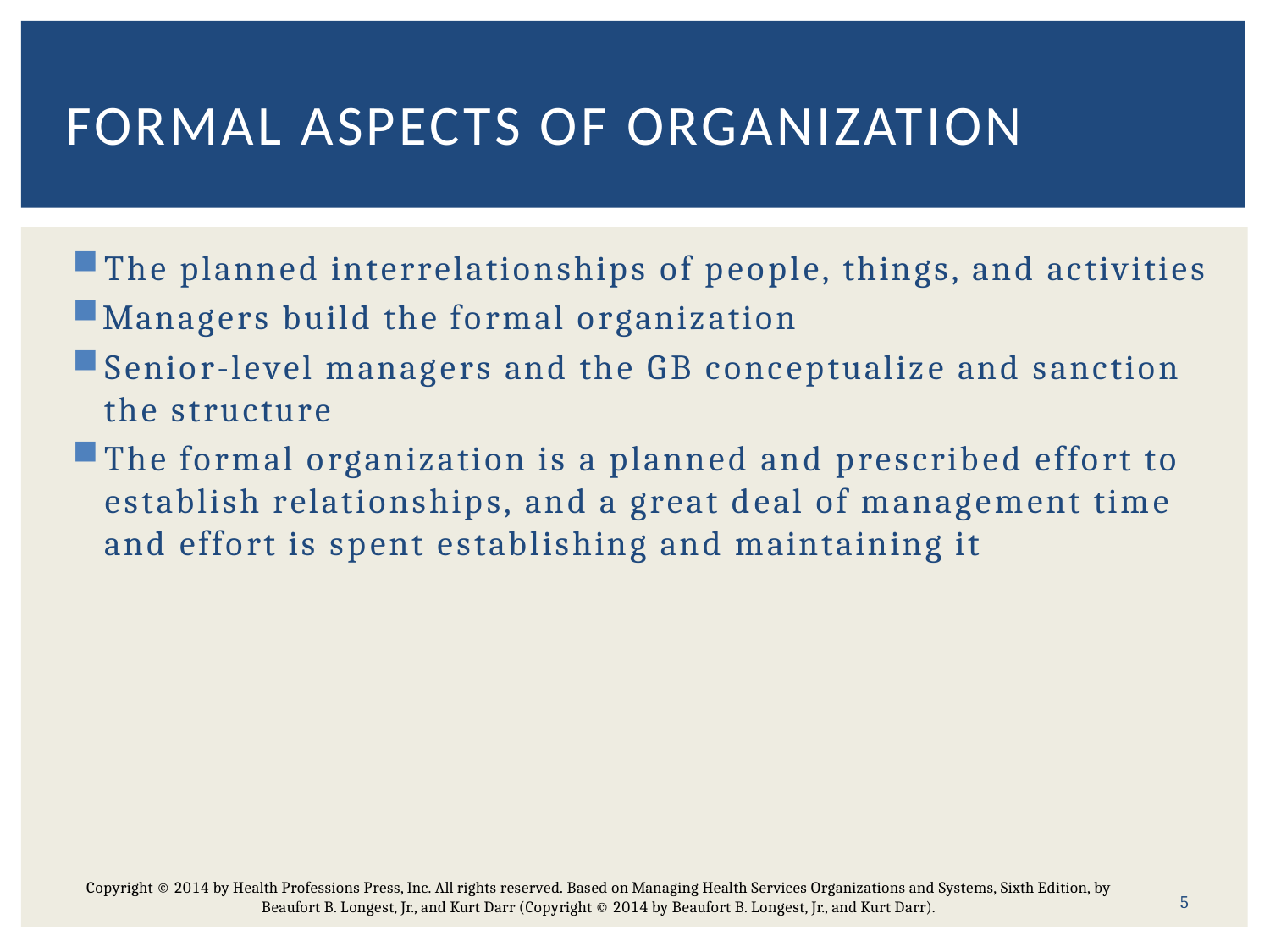

# Formal aspects of organization
The planned interrelationships of people, things, and activities
Managers build the formal organization
Senior-level managers and the GB conceptualize and sanction the structure
The formal organization is a planned and prescribed effort to establish relationships, and a great deal of management time and effort is spent establishing and maintaining it

5